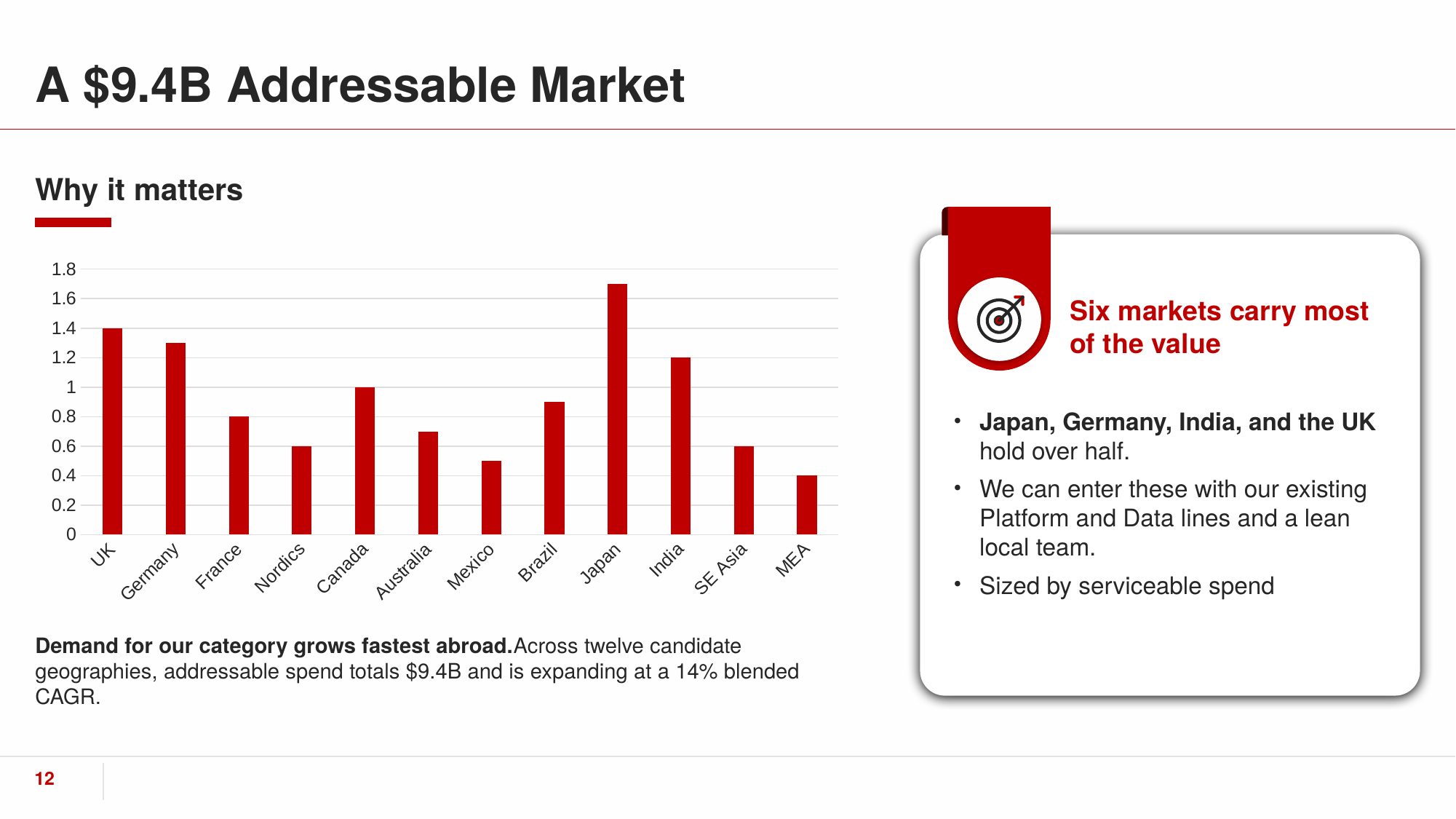

# A $9.4B Addressable Market
Why it matters

Six markets carry most of the value

Japan, Germany, India, and the UK hold over half.
We can enter these with our existing Platform and Data lines and a lean local team.
Sized by serviceable spend

### Chart

| Category | TAM $B |
|---|---|
| UK | 1.4 |
| Germany | 1.3 |
| France | 0.8 |
| Nordics | 0.6 |
| Canada | 1.0 |
| Australia | 0.7 |
| Mexico | 0.5 |
| Brazil | 0.9 |
| Japan | 1.7 |
| India | 1.2 |
| SE Asia | 0.6 |
| MEA | 0.4 |
Demand for our category grows fastest abroad.Across twelve candidate geographies, addressable spend totals $9.4B and is expanding at a 14% blended CAGR.
12